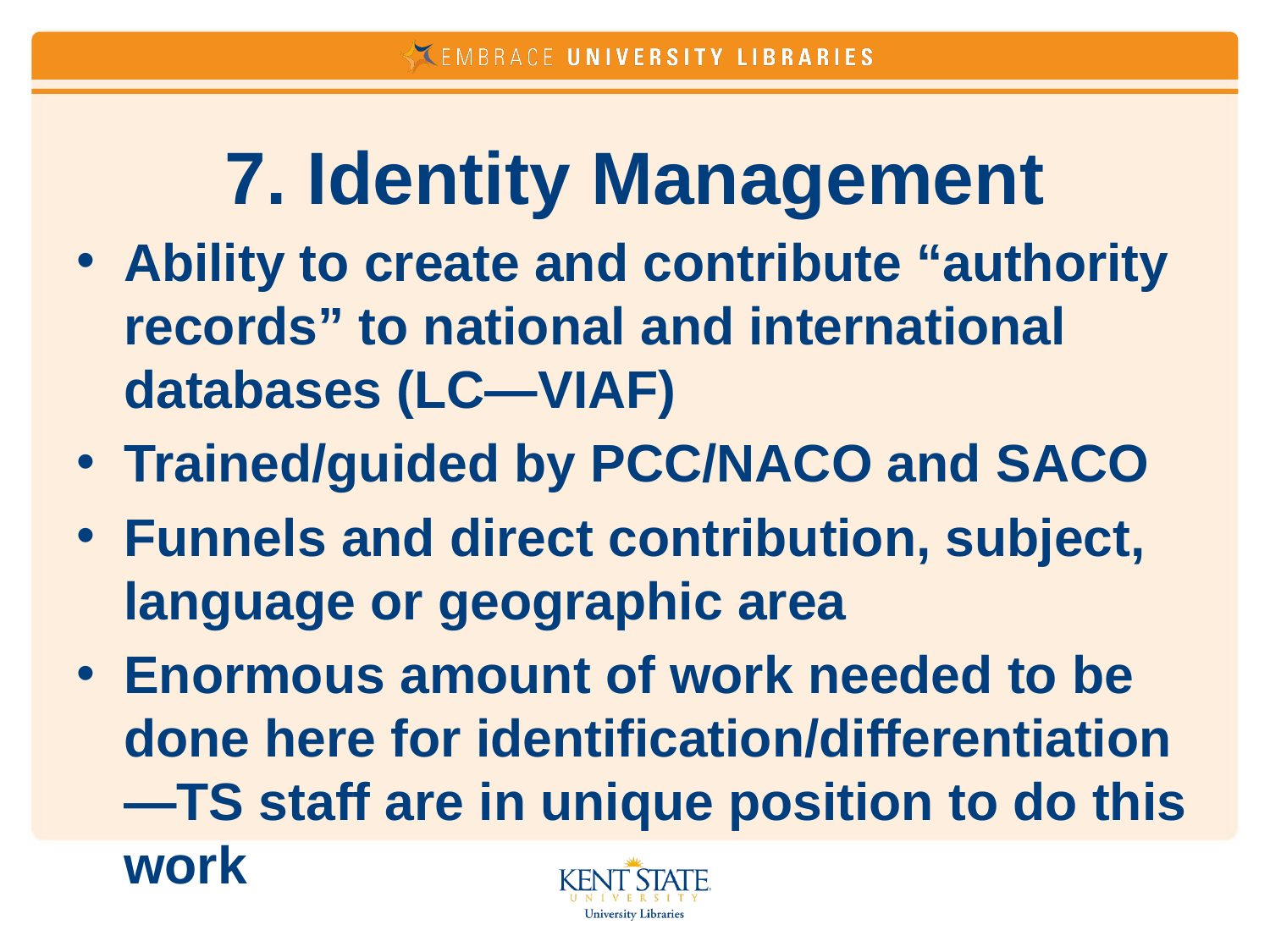

# 7. Identity Management
Ability to create and contribute “authority records” to national and international databases (LC—VIAF)
Trained/guided by PCC/NACO and SACO
Funnels and direct contribution, subject, language or geographic area
Enormous amount of work needed to be done here for identification/differentiation—TS staff are in unique position to do this work